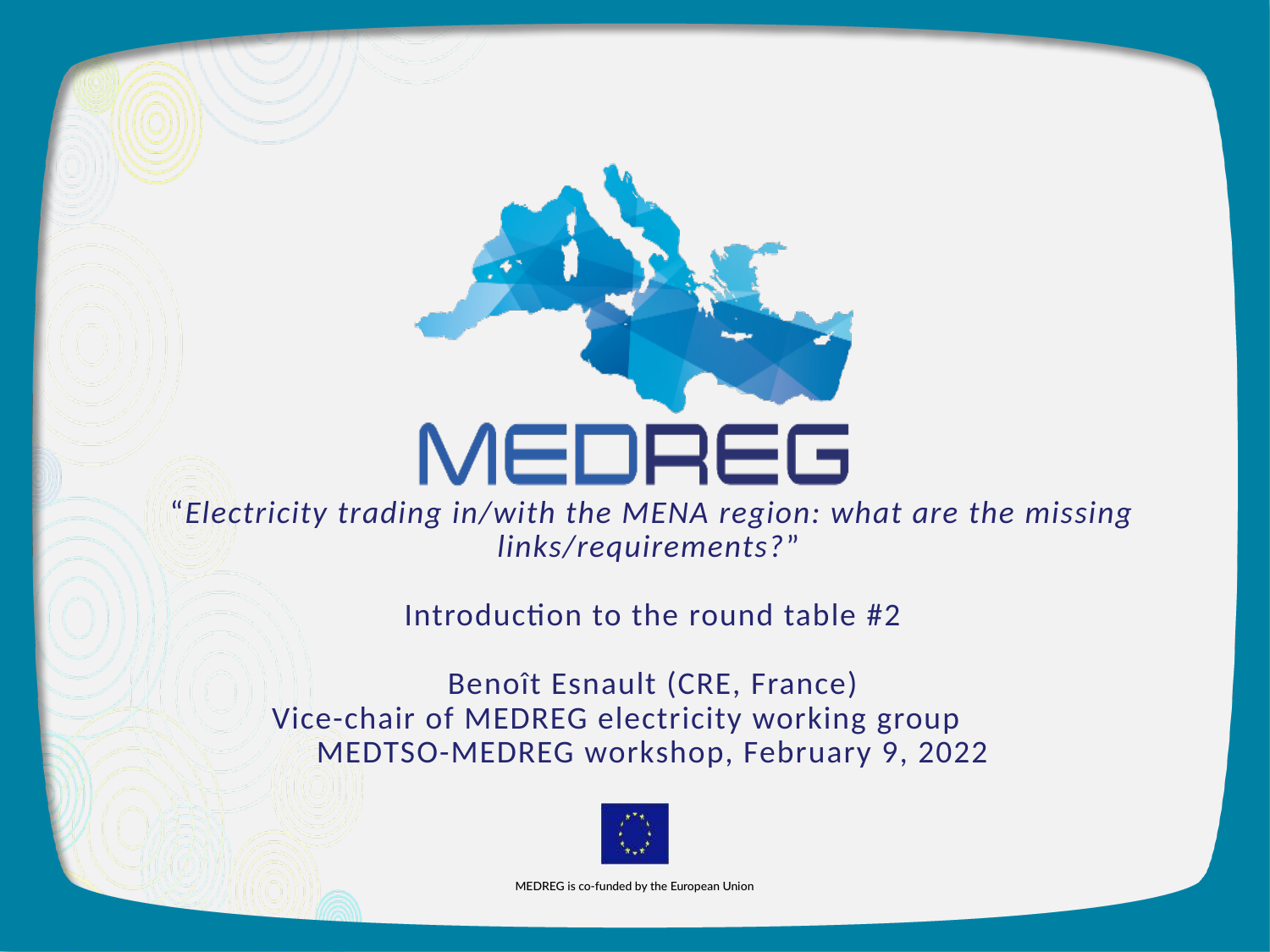

“Electricity trading in/with the MENA region: what are the missing links/requirements?”

Introduction to the round table #2

Benoît Esnault (CRE, France)
Vice-chair of MEDREG electricity working group
MEDTSO-MEDREG workshop, February 9, 2022